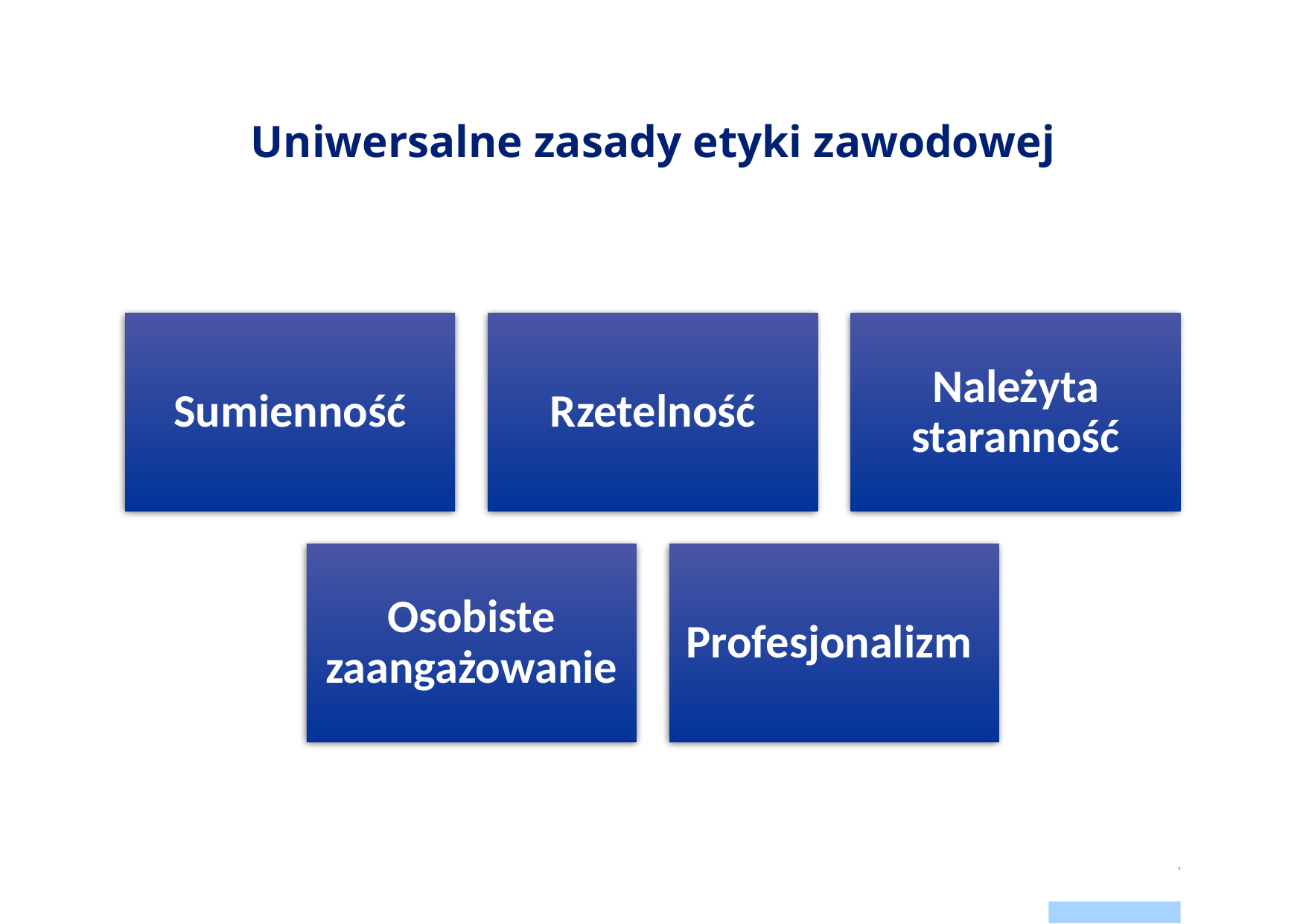

# Uniwersalne zasady etyki zawodowej
Sumienność
Rzetelność
Należyta staranność
Osobiste zaangażowanie
Profesjonalizm
9